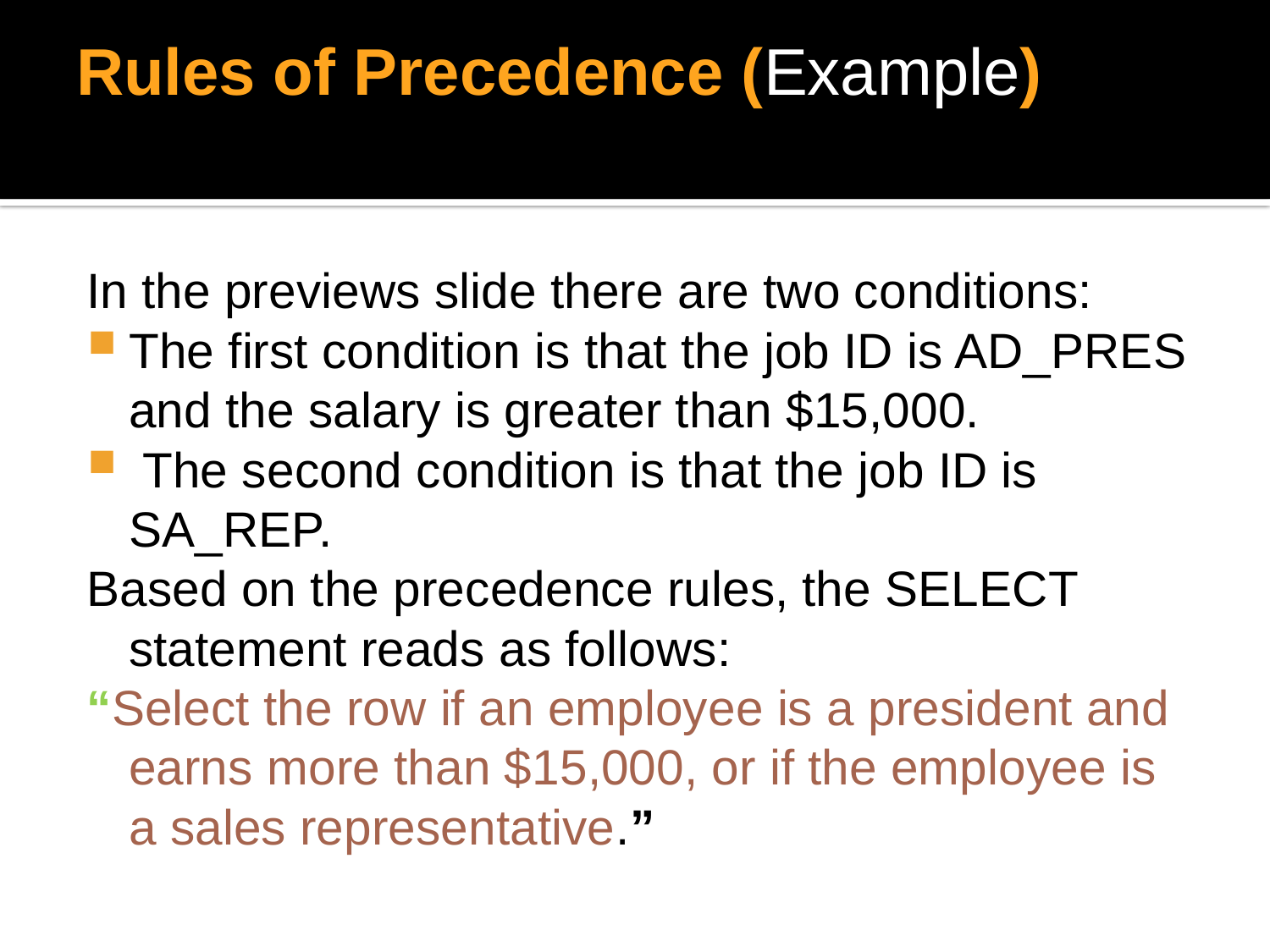

# Rules of Precedence (Example)
In the previews slide there are two conditions:
The first condition is that the job ID is AD_PRES and the salary is greater than $15,000.
 The second condition is that the job ID is SA_REP.
Based on the precedence rules, the SELECT statement reads as follows:
“Select the row if an employee is a president and earns more than $15,000, or if the employee is a sales representative.”